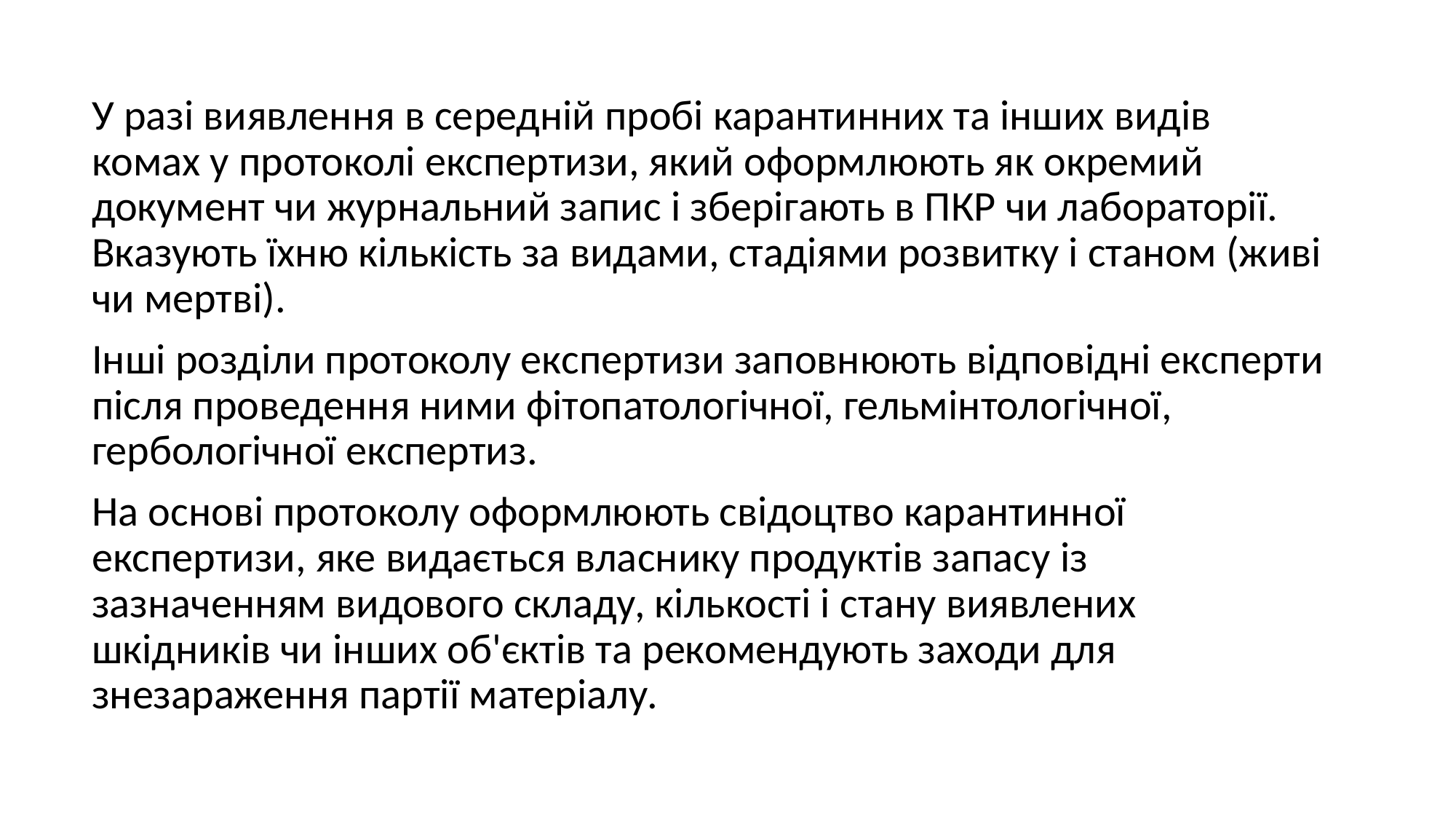

У разі виявлення в середній пробі карантинних та інших видів комах у протоколі експертизи, який оформлюють як окремий документ чи журнальний запис і зберігають в ПКР чи лабораторії. Вказують їхню кількість за видами, стадіями розвитку і станом (живі чи мертві).
Інші розділи протоколу експертизи заповнюють відповідні експерти після проведення ними фітопатологічної, гельмінтологічної, гербологічної експертиз.
На основі протоколу оформлюють свідоцтво карантинної експертизи, яке видається власнику продуктів запасу із зазначенням видового складу, кількості і стану виявлених шкідників чи інших об'єктів та рекомендують заходи для знезараження партії матеріалу.